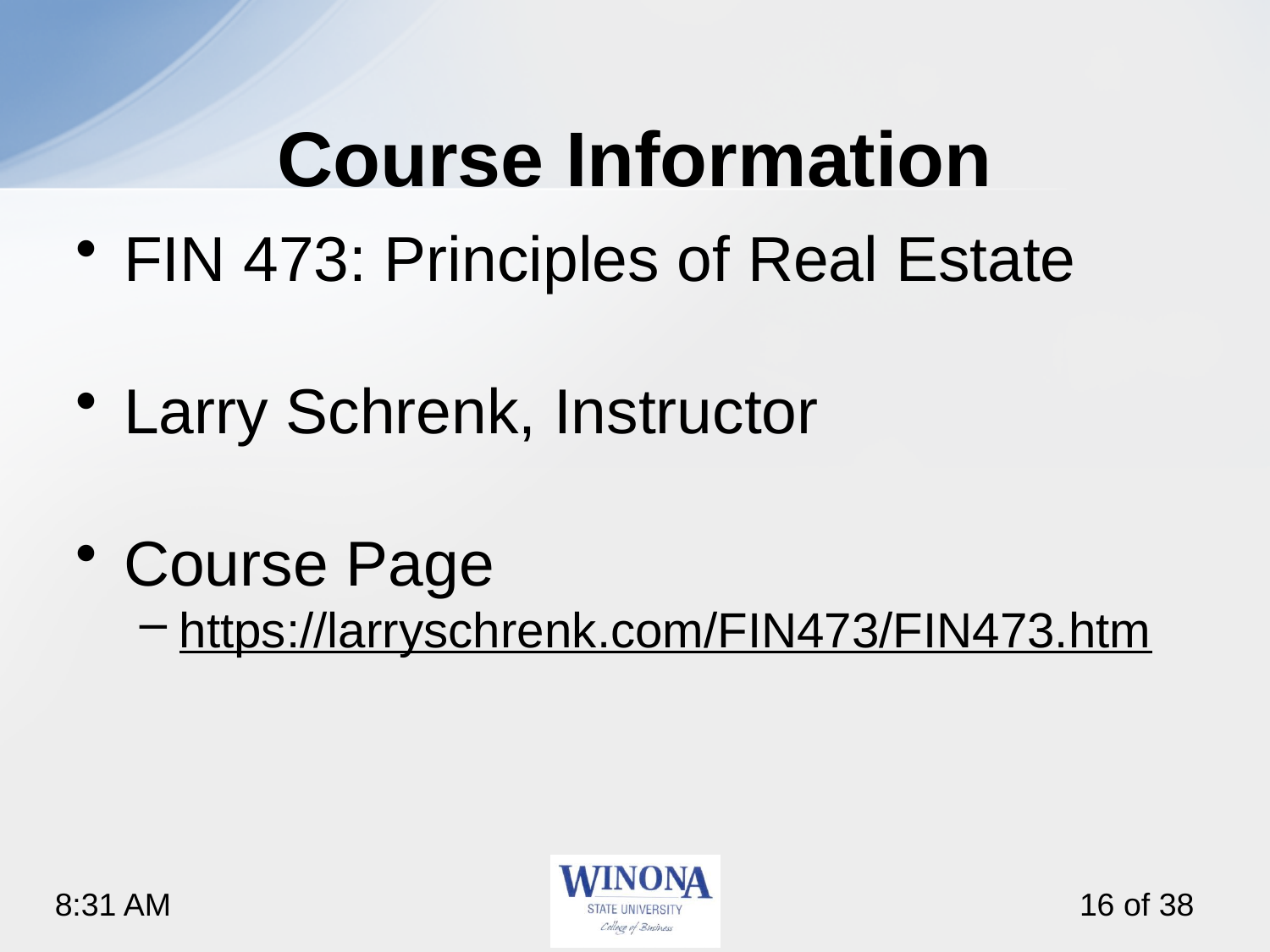

# Course Information
FIN 473: Principles of Real Estate

Larry Schrenk, Instructor

Course Page
https://larryschrenk.com/FIN473/FIN473.htm